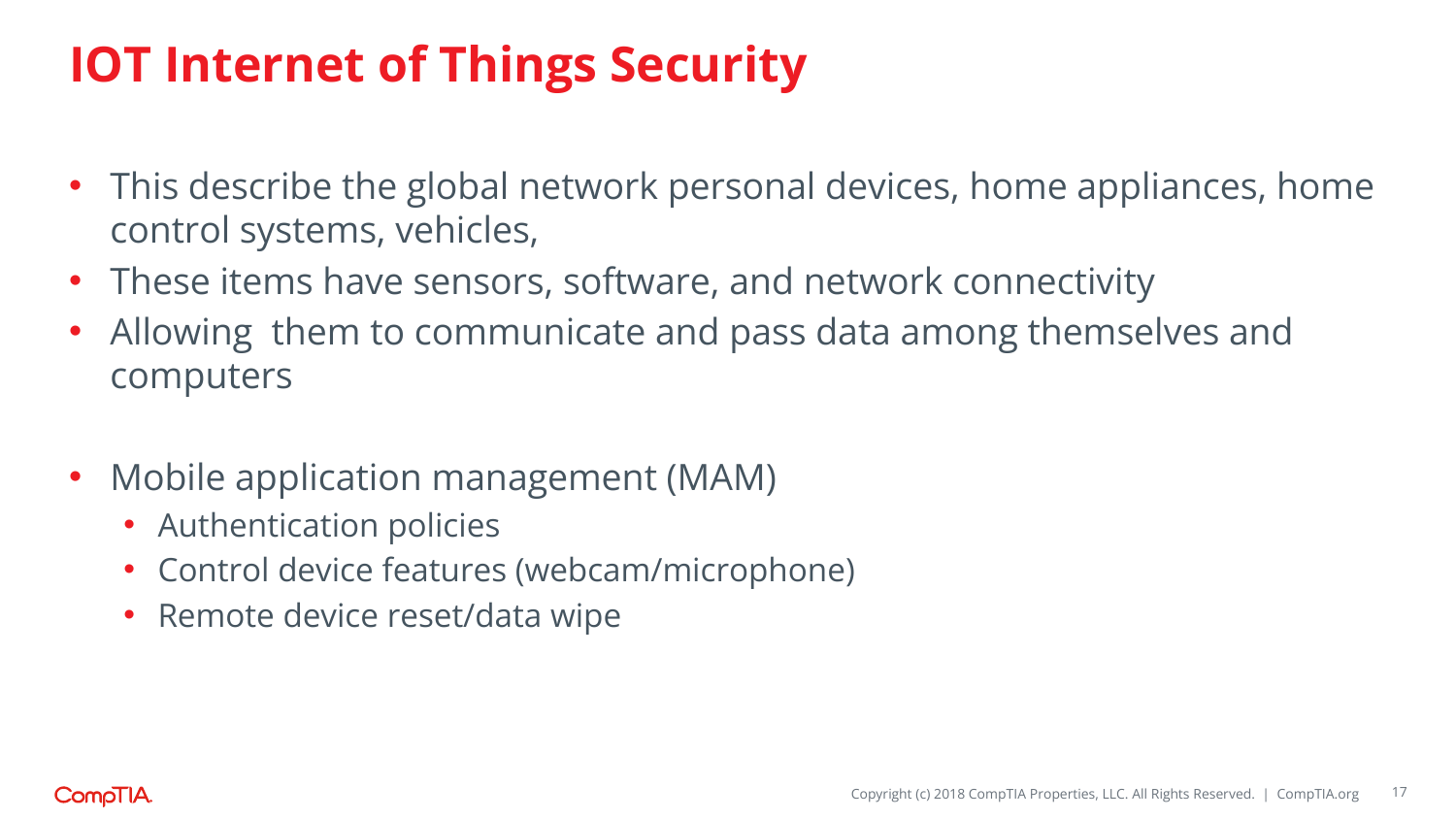

# IOT Internet of Things Security
This describe the global network personal devices, home appliances, home control systems, vehicles,
These items have sensors, software, and network connectivity
Allowing  them to communicate and pass data among themselves and computers

Mobile application management (MAM)
Authentication policies
Control device features (webcam/microphone)
Remote device reset/data wipe

17